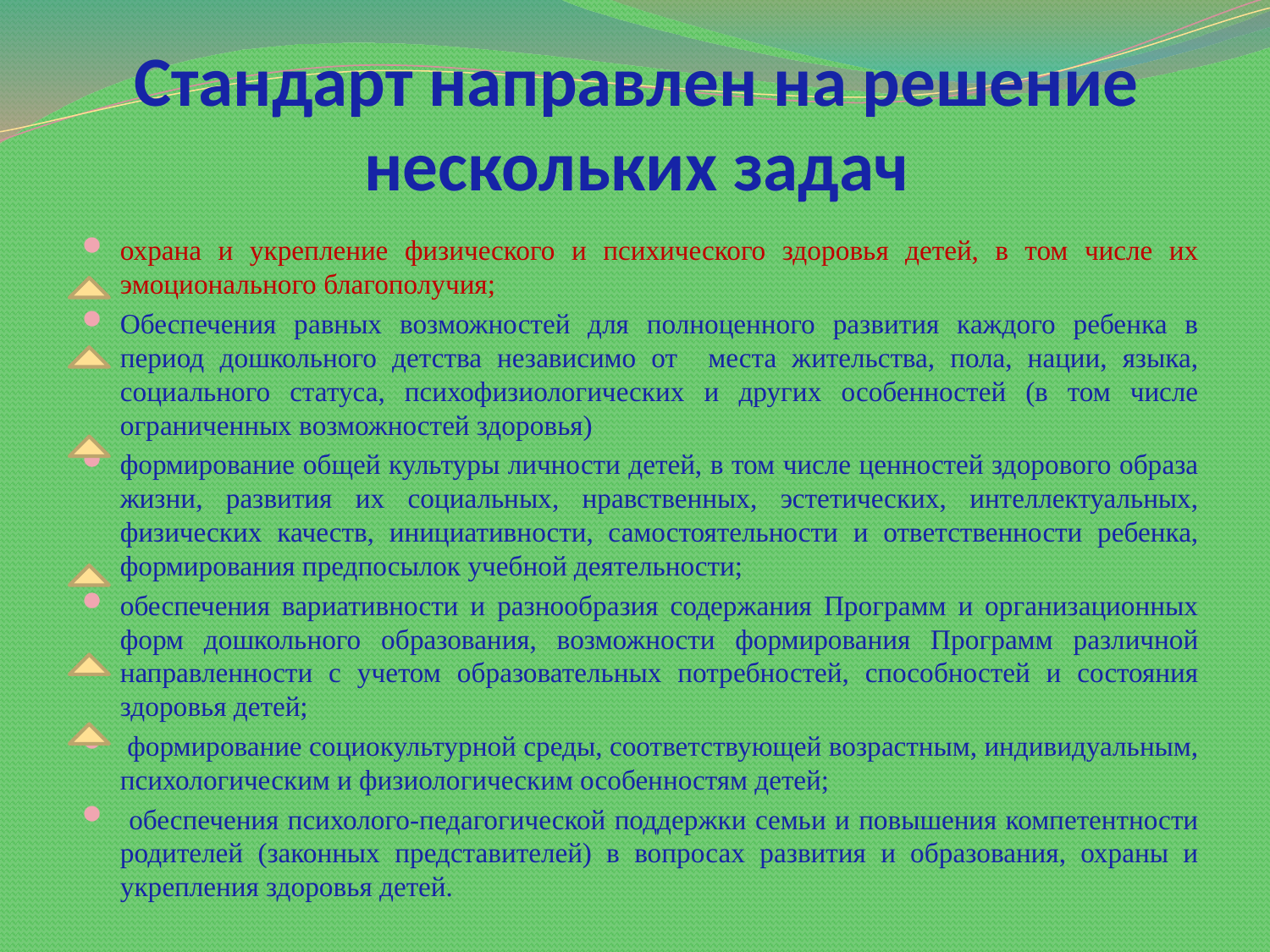

# Стандарт направлен на решение нескольких задач
охрана и укрепление физического и психического здоровья детей, в том числе их эмоционального благополучия;
Обеспечения равных возможностей для полноценного развития каждого ребенка в период дошкольного детства независимо от  места жительства, пола, нации, языка, социального статуса, психофизиологических и других особенностей (в том числе ограниченных возможностей здоровья)
формирование общей культуры личности детей, в том числе ценностей здорового образа жизни, развития их социальных, нравственных, эстетических, интеллектуальных, физических качеств, инициативности, самостоятельности и ответственности ребенка, формирования предпосылок учебной деятельности;
обеспечения вариативности и разнообразия содержания Программ и организационных форм дошкольного образования, возможности формирования Программ различной направленности с учетом образовательных потребностей, способностей и состояния здоровья детей;
 формирование социокультурной среды, соответствующей возрастным, индивидуальным, психологическим и физиологическим особенностям детей;
 обеспечения психолого-педагогической поддержки семьи и повышения компетентности родителей (законных представителей) в вопросах развития и образования, охраны и укрепления здоровья детей.